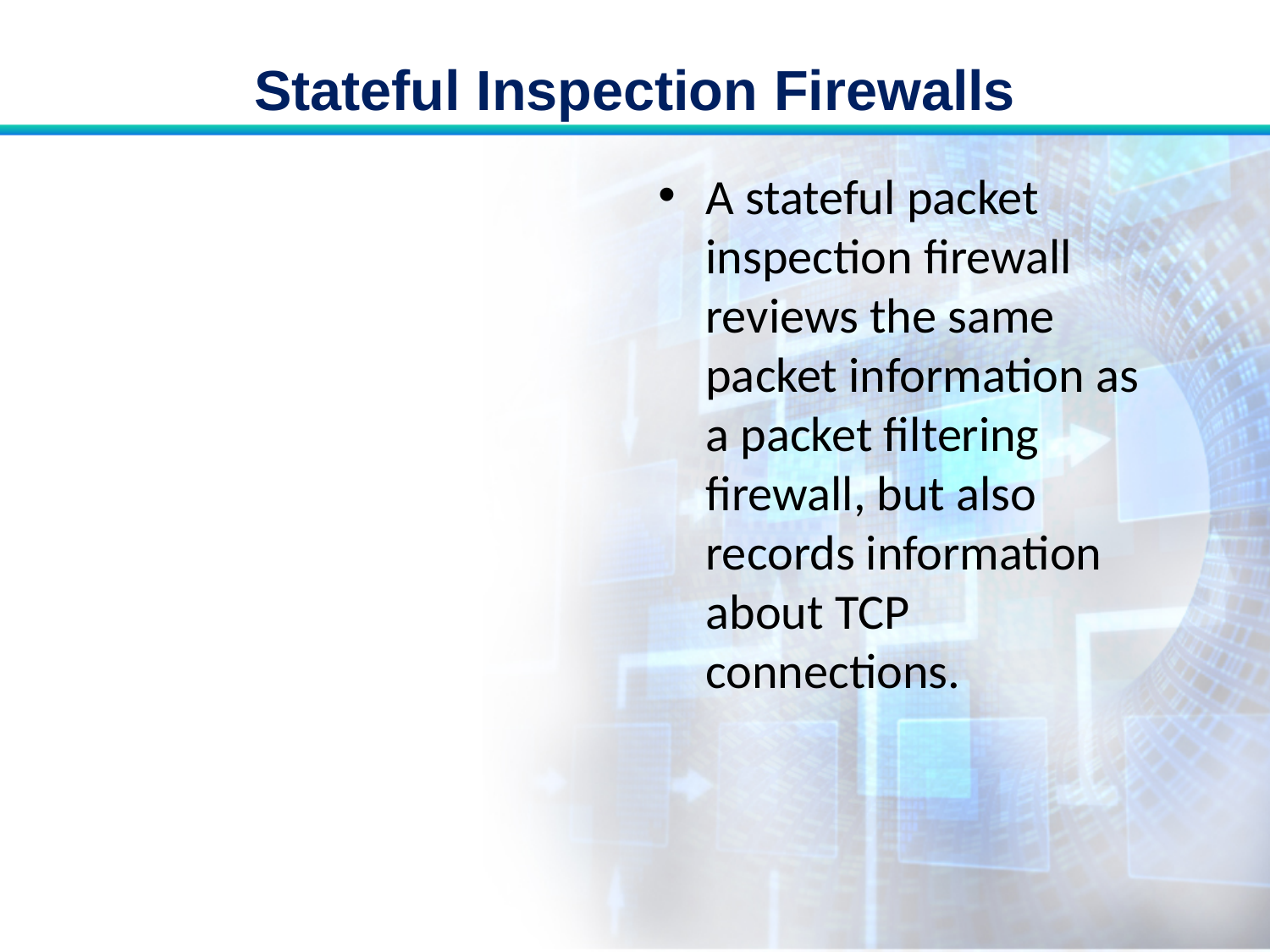

# Stateful Inspection Firewalls
A stateful packet inspection firewall reviews the same packet information as a packet filtering firewall, but also records information about TCP connections.